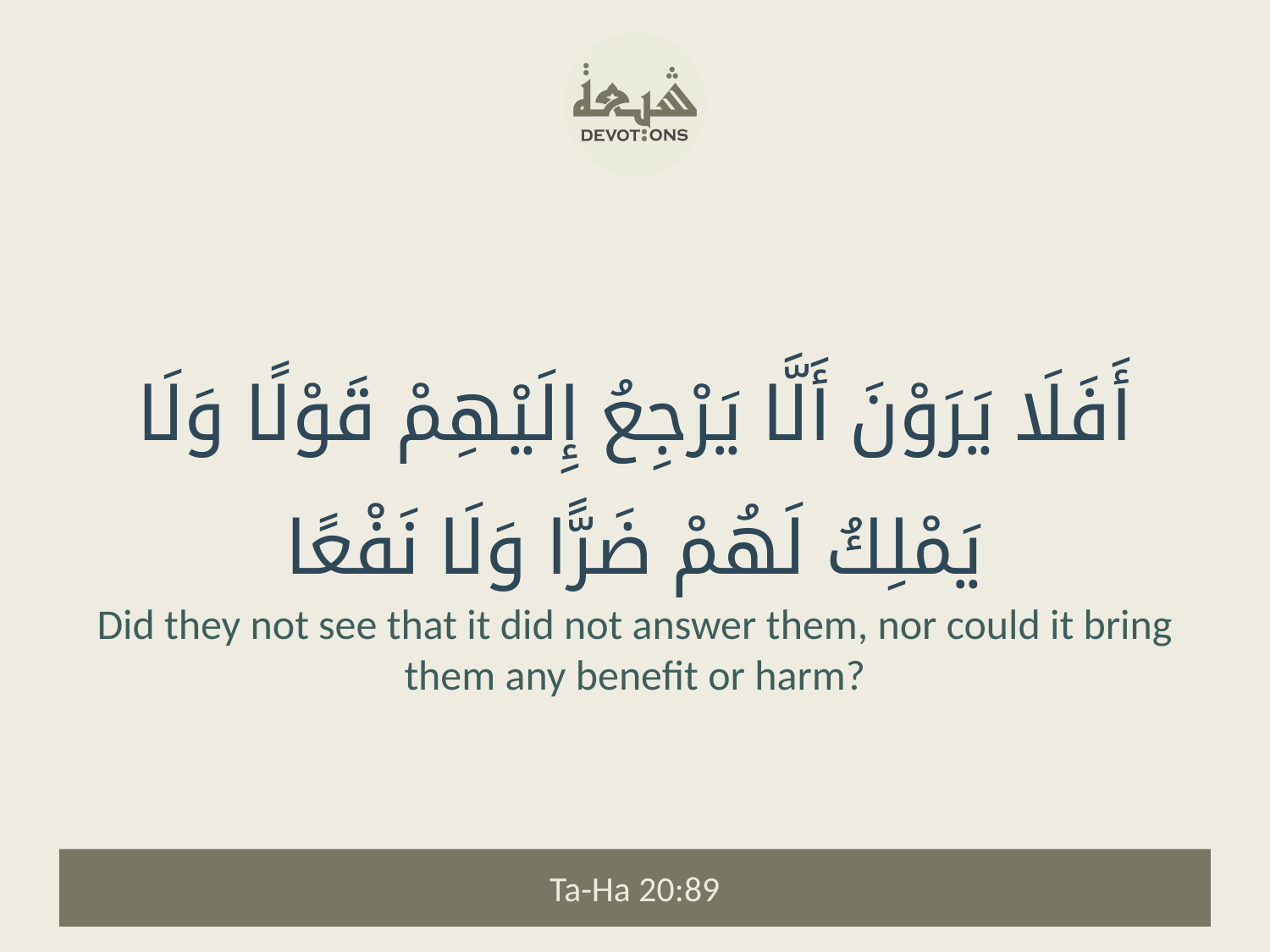

أَفَلَا يَرَوْنَ أَلَّا يَرْجِعُ إِلَيْهِمْ قَوْلًا وَلَا يَمْلِكُ لَهُمْ ضَرًّا وَلَا نَفْعًا
Did they not see that it did not answer them, nor could it bring them any benefit or harm?
Ta-Ha 20:89